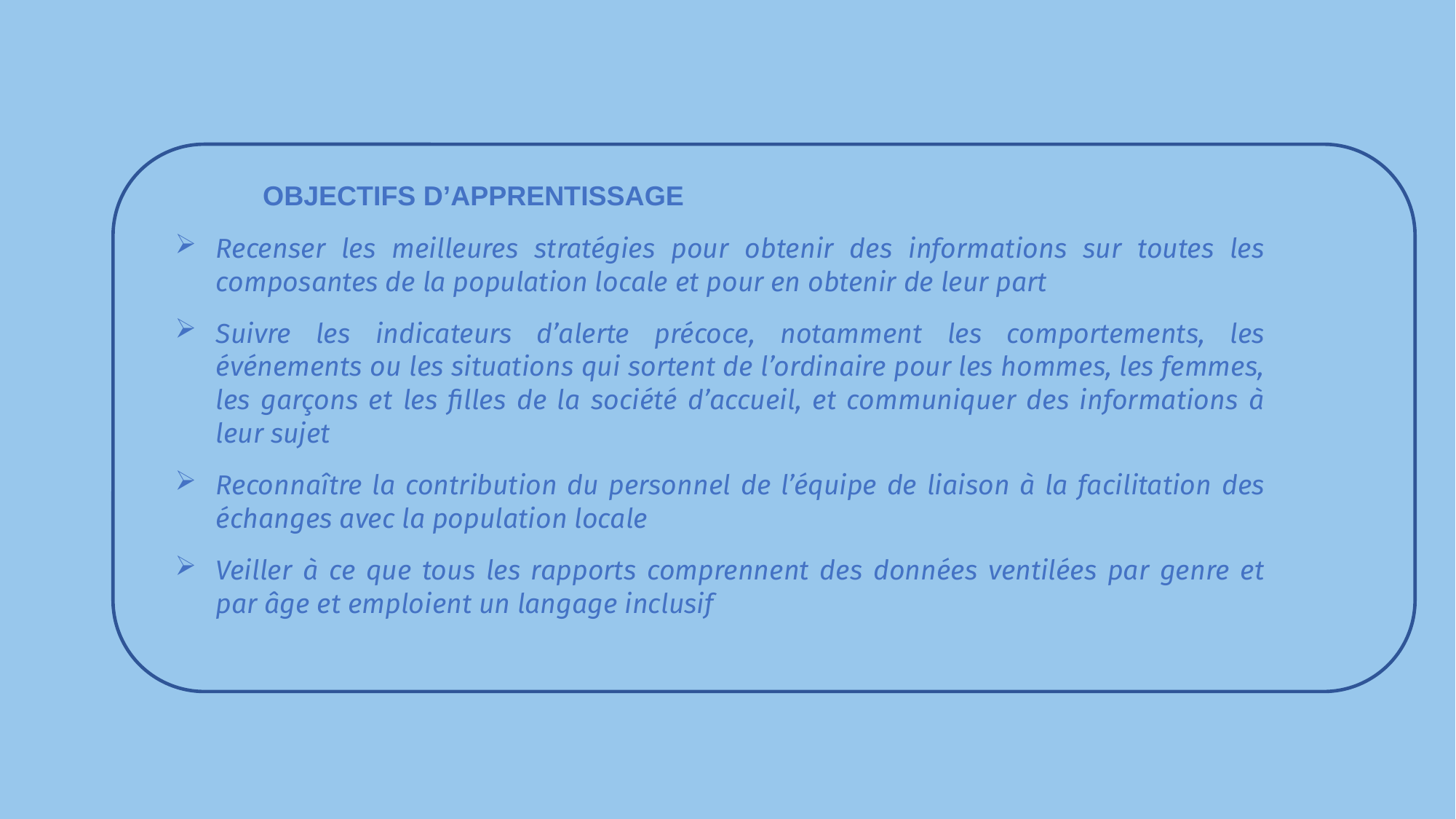

OBJECTIFS D’APPRENTISSAGE
Recenser les meilleures stratégies pour obtenir des informations sur toutes les composantes de la population locale et pour en obtenir de leur part
Suivre les indicateurs d’alerte précoce, notamment les comportements, les événements ou les situations qui sortent de l’ordinaire pour les hommes, les femmes, les garçons et les filles de la société d’accueil, et communiquer des informations à leur sujet
Reconnaître la contribution du personnel de l’équipe de liaison à la facilitation des échanges avec la population locale
Veiller à ce que tous les rapports comprennent des données ventilées par genre et par âge et emploient un langage inclusif